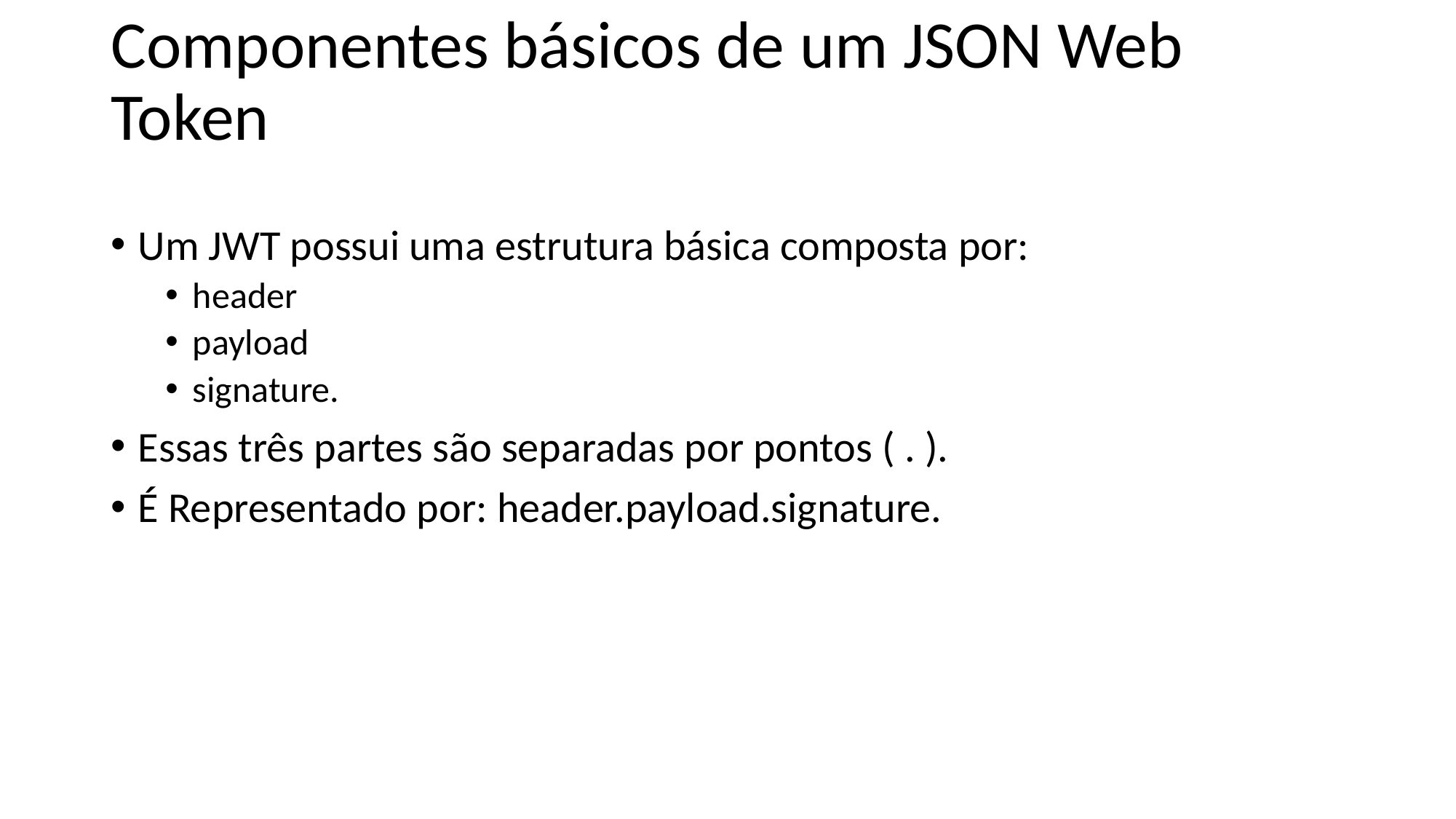

# Componentes básicos de um JSON Web Token
Um JWT possui uma estrutura básica composta por:
header
payload
signature.
Essas três partes são separadas por pontos ( . ).
É Representado por: header.payload.signature.